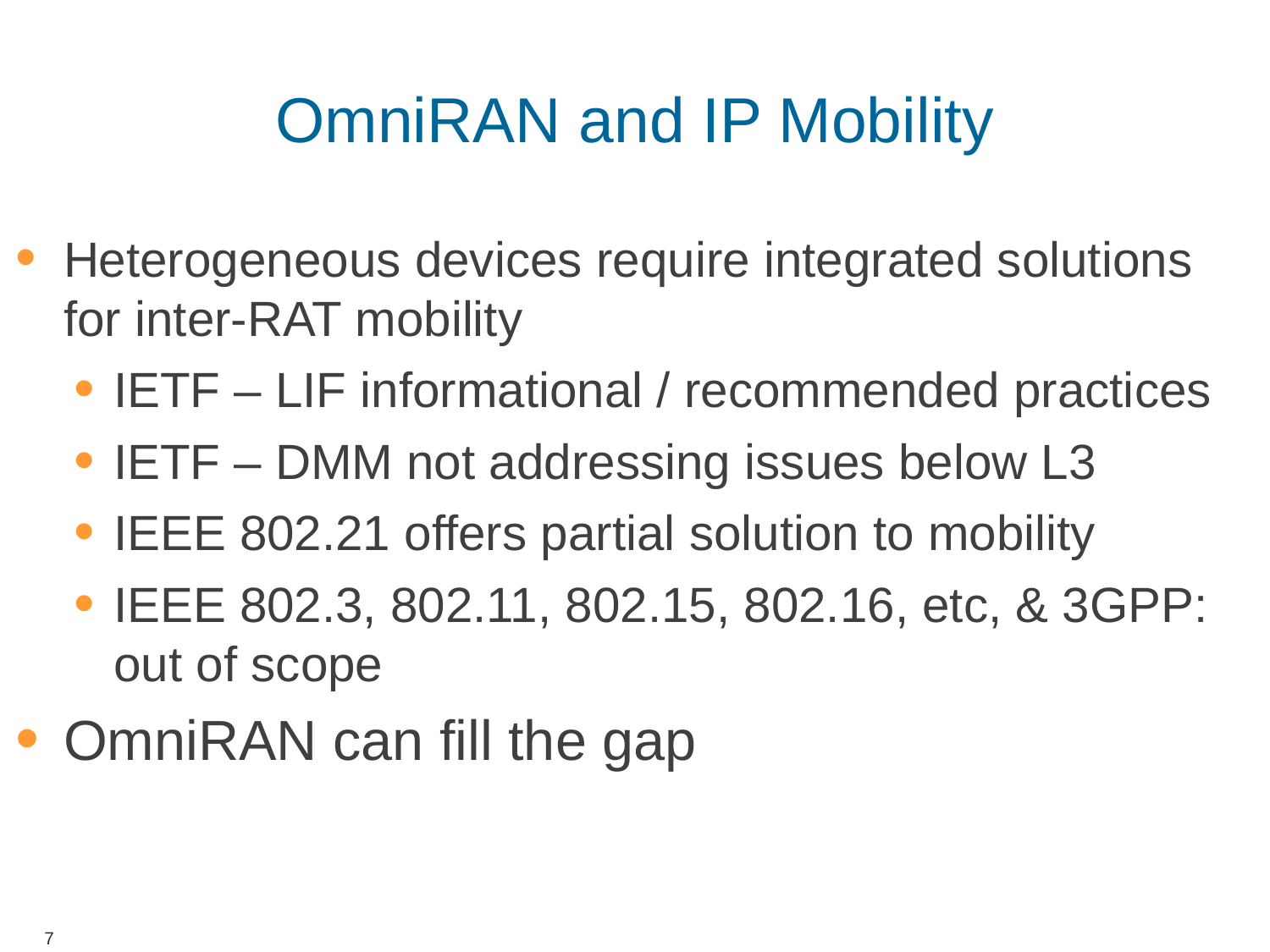

# OmniRAN and IP Mobility
Heterogeneous devices require integrated solutions for inter-RAT mobility
IETF – LIF informational / recommended practices
IETF – DMM not addressing issues below L3
IEEE 802.21 offers partial solution to mobility
IEEE 802.3, 802.11, 802.15, 802.16, etc, & 3GPP: out of scope
OmniRAN can fill the gap
7